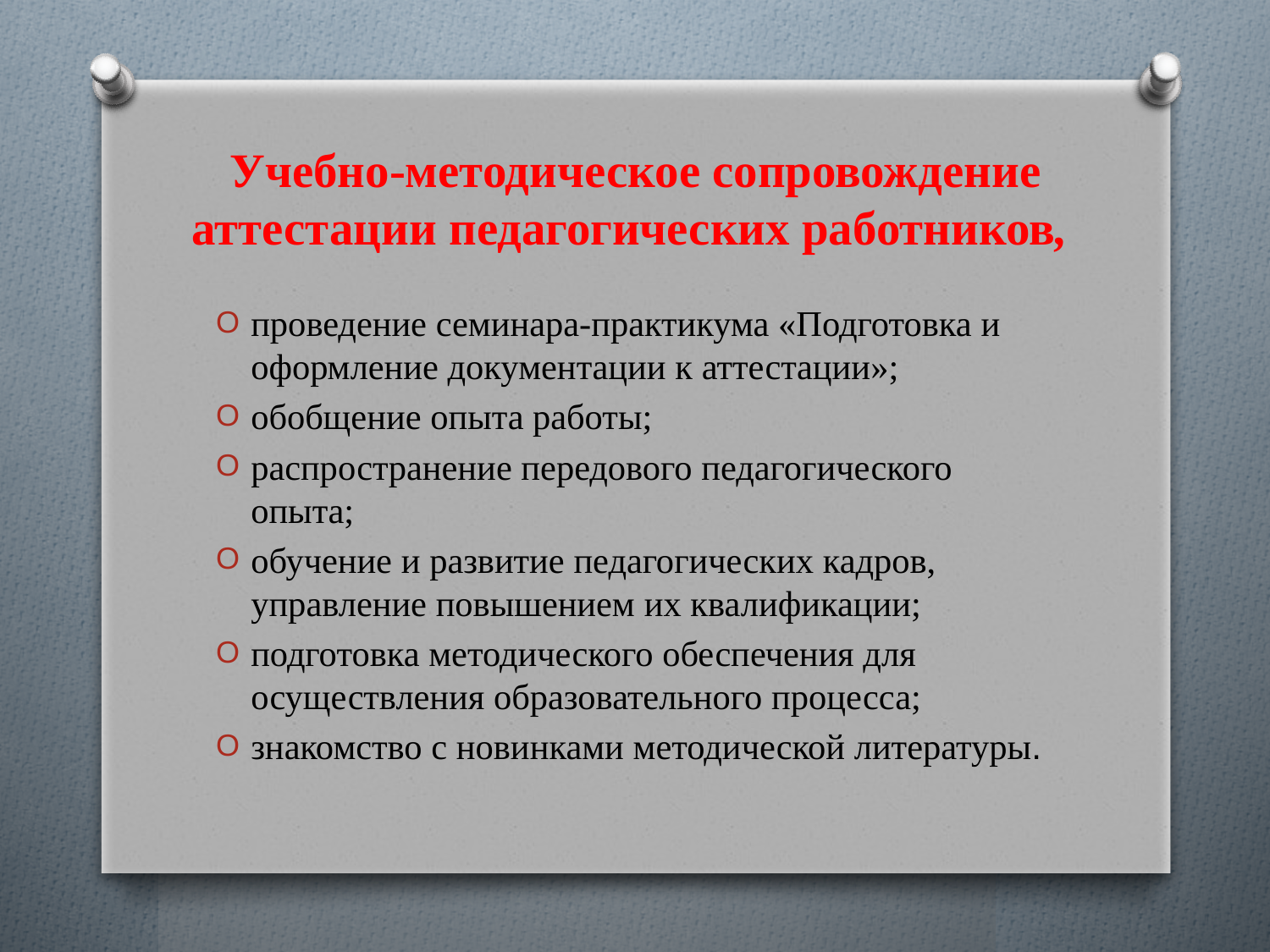

# Учебно-методическое сопровождение аттестации педагогических работников,
проведение семинара-практикума «Подготовка и оформление документации к аттестации»;
обобщение опыта работы;
распространение передового педагогического опыта;
обучение и развитие педагогических кадров, управление повышением их квалификации;
подготовка методического обеспечения для осуществления образовательного процесса;
знакомство с новинками методической литературы.